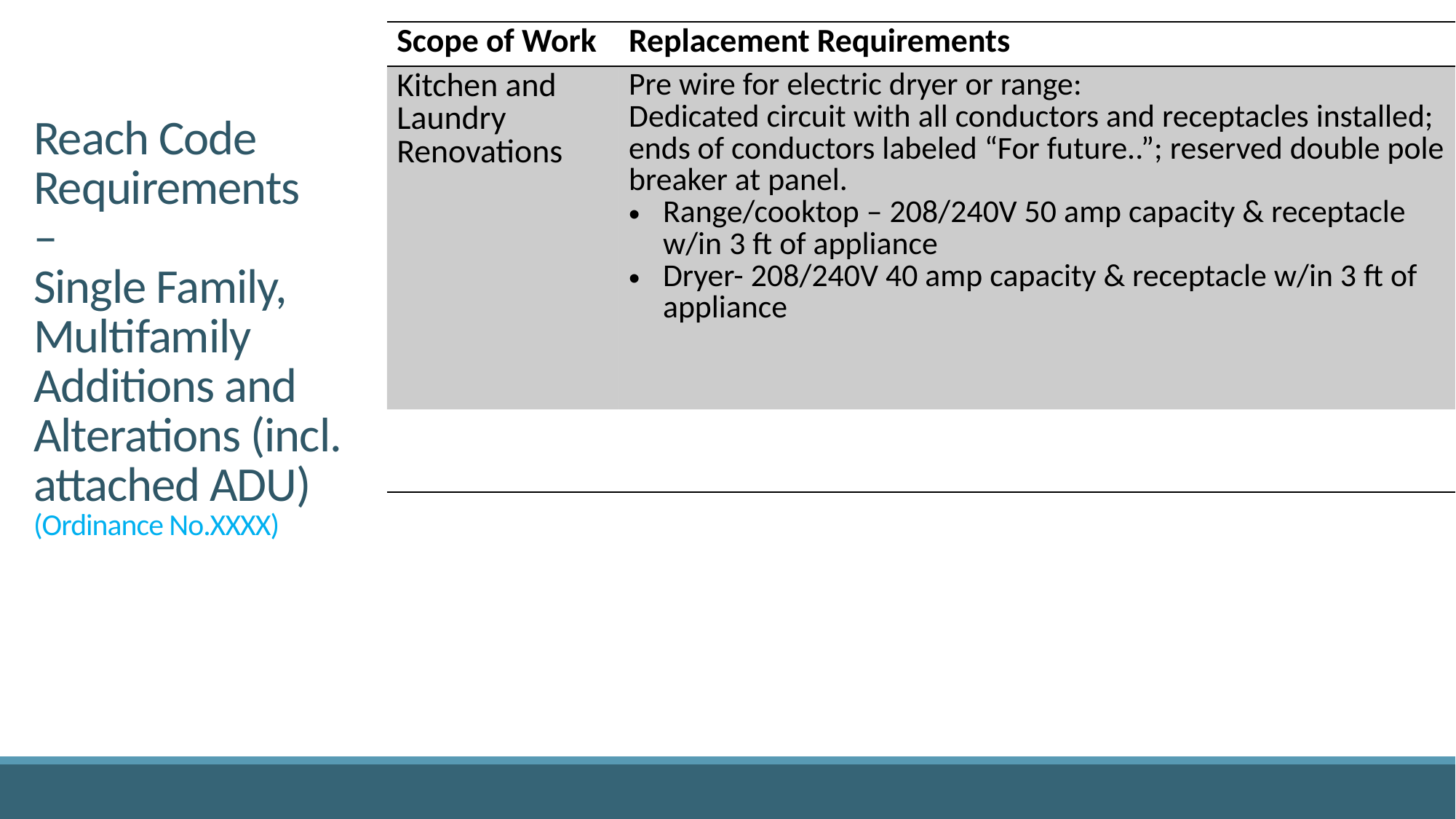

| Scope of Work | Replacement Requirements |
| --- | --- |
| Kitchen and Laundry Renovations | Pre wire for electric dryer or range: Dedicated circuit with all conductors and receptacles installed; ends of conductors labeled “For future..”; reserved double pole breaker at panel. Range/cooktop – 208/240V 50 amp capacity & receptacle w/in 3 ft of appliance Dryer- 208/240V 40 amp capacity & receptacle w/in 3 ft of appliance |
|  |  |
# Reach Code Requirements – Single Family, Multifamily Additions and Alterations (incl. attached ADU) (Ordinance No.XXXX)